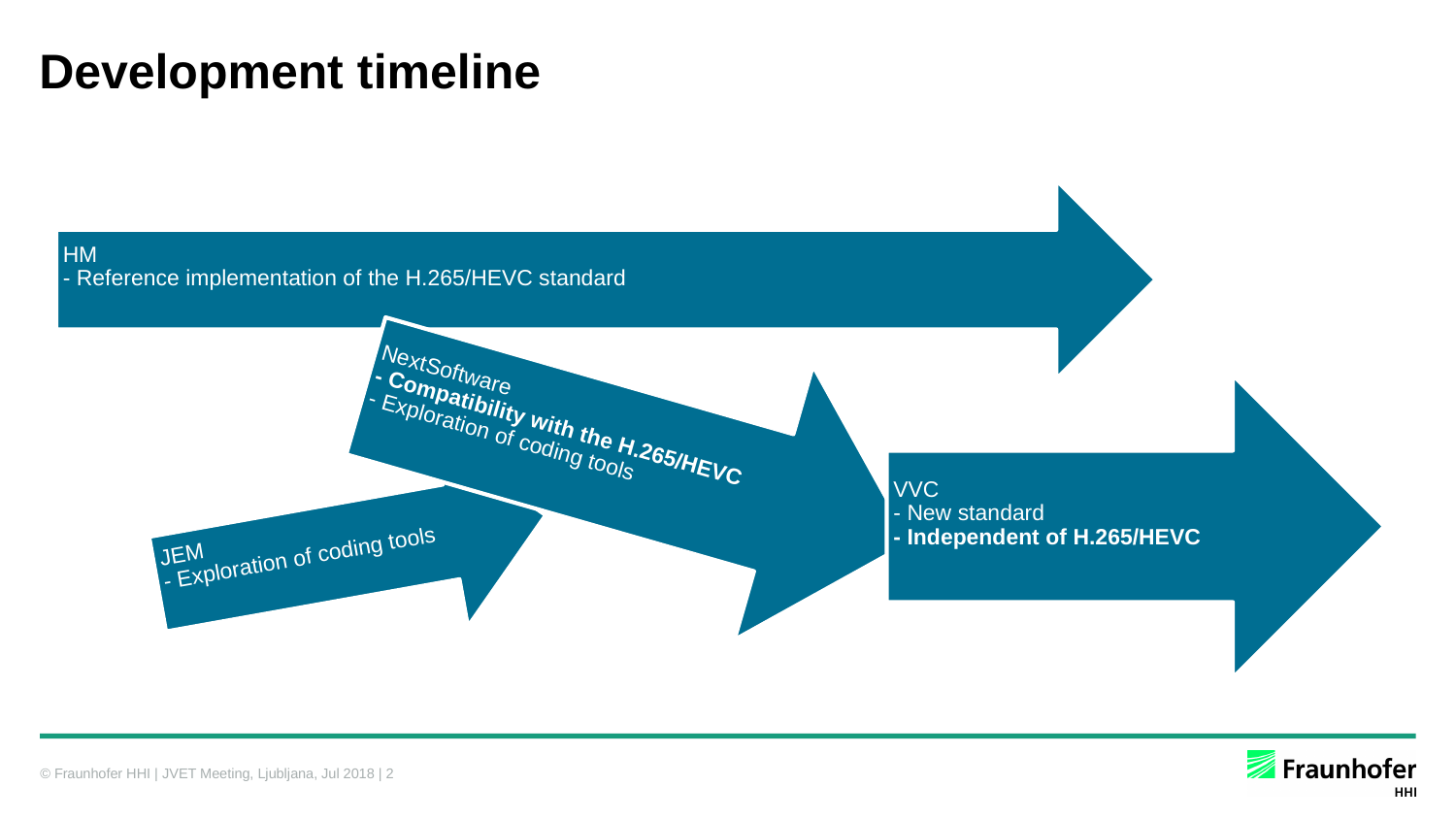

# Development timeline
HM
- Reference implementation of the H.265/HEVC standard
JEM
- Exploration of coding tools
NextSoftware
- Compatibility with the H.265/HEVC
- Exploration of coding tools
VVC
- New standard
- Independent of H.265/HEVC